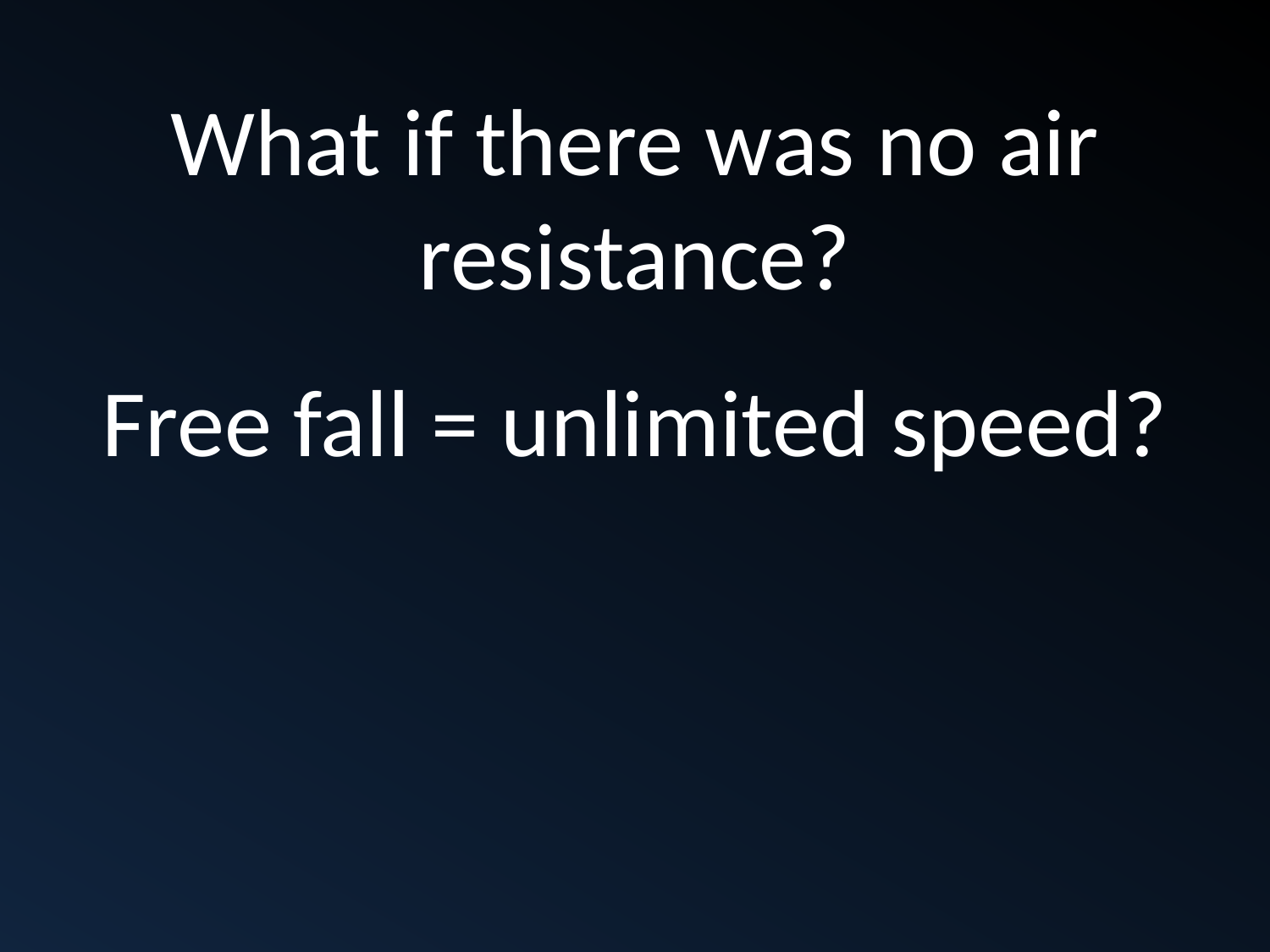

What if there was no air resistance?
Free fall = unlimited speed?